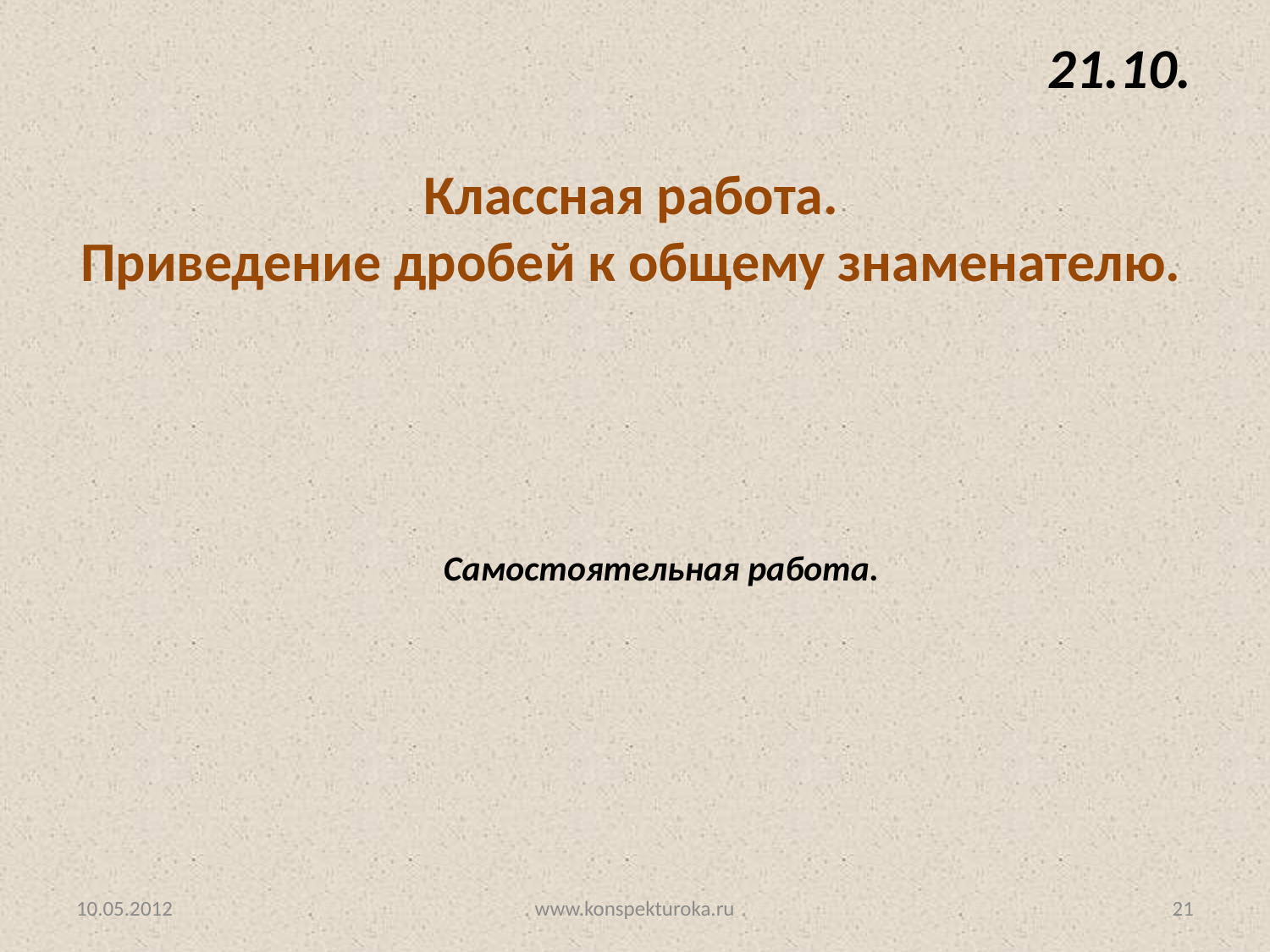

21.10.
# Классная работа. Приведение дробей к общему знаменателю.
Самостоятельная работа.
10.05.2012
www.konspekturoka.ru
21